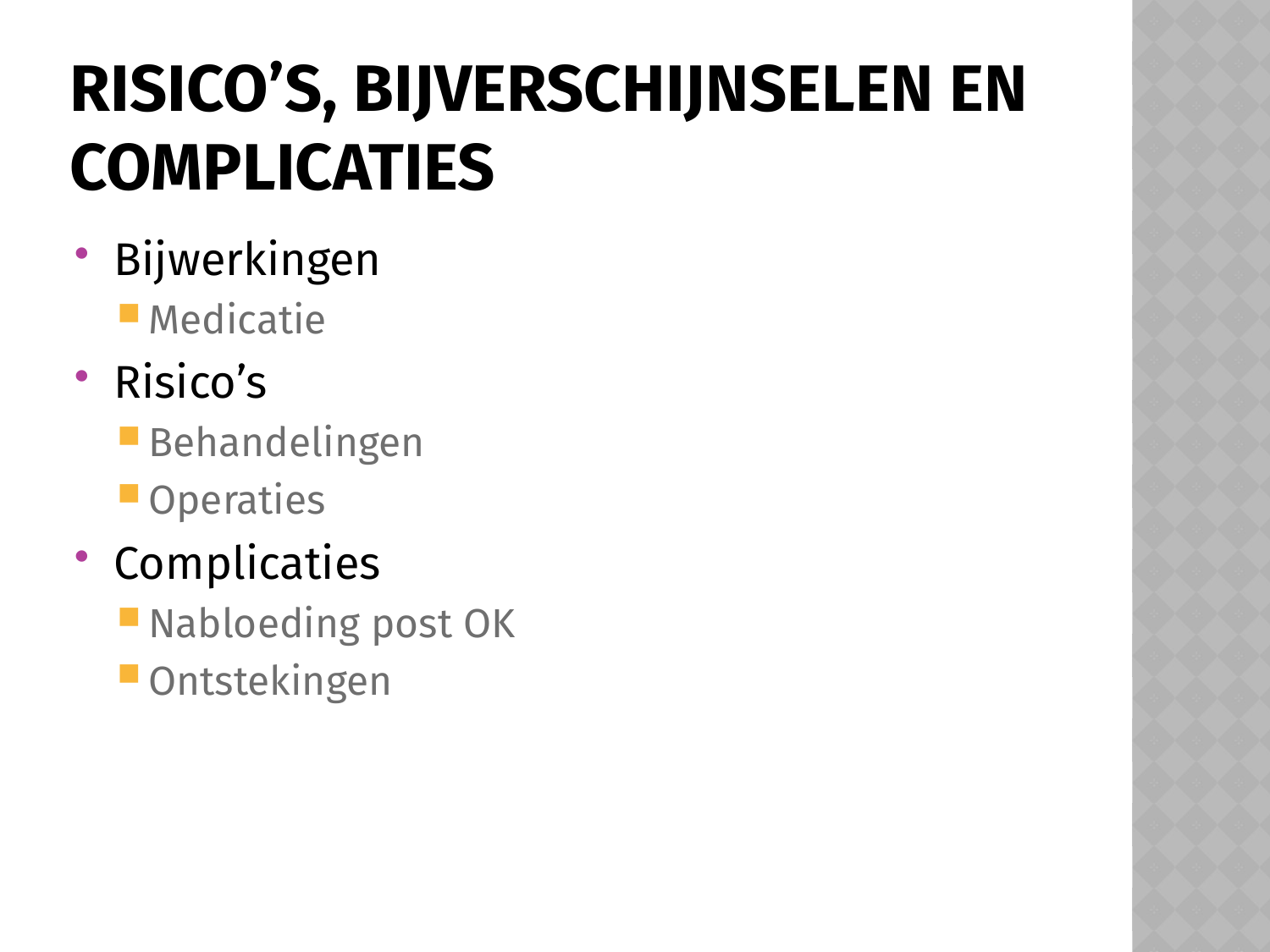

# Risico’s, bijverschijnselen en complicaties
Bijwerkingen
Medicatie
Risico’s
Behandelingen
Operaties
Complicaties
Nabloeding post OK
Ontstekingen